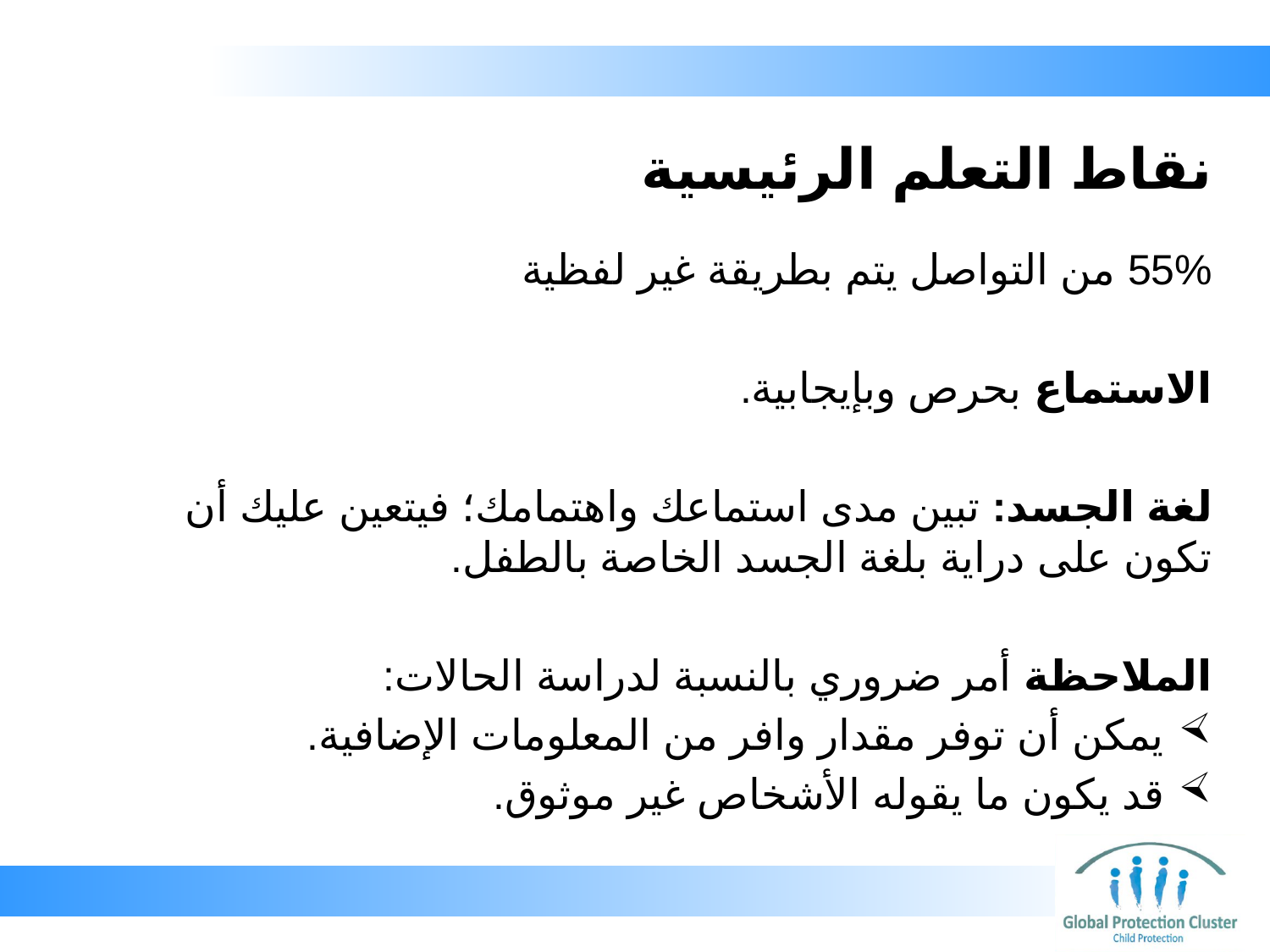

# نقاط التعلم الرئيسية
55% من التواصل يتم بطريقة غير لفظية

الاستماع بحرص وبإيجابية.

لغة الجسد: تبين مدى استماعك واهتمامك؛ فيتعين عليك أن تكون على دراية بلغة الجسد الخاصة بالطفل.

الملاحظة أمر ضروري بالنسبة لدراسة الحالات:
يمكن أن توفر مقدار وافر من المعلومات الإضافية.
قد يكون ما يقوله الأشخاص غير موثوق.